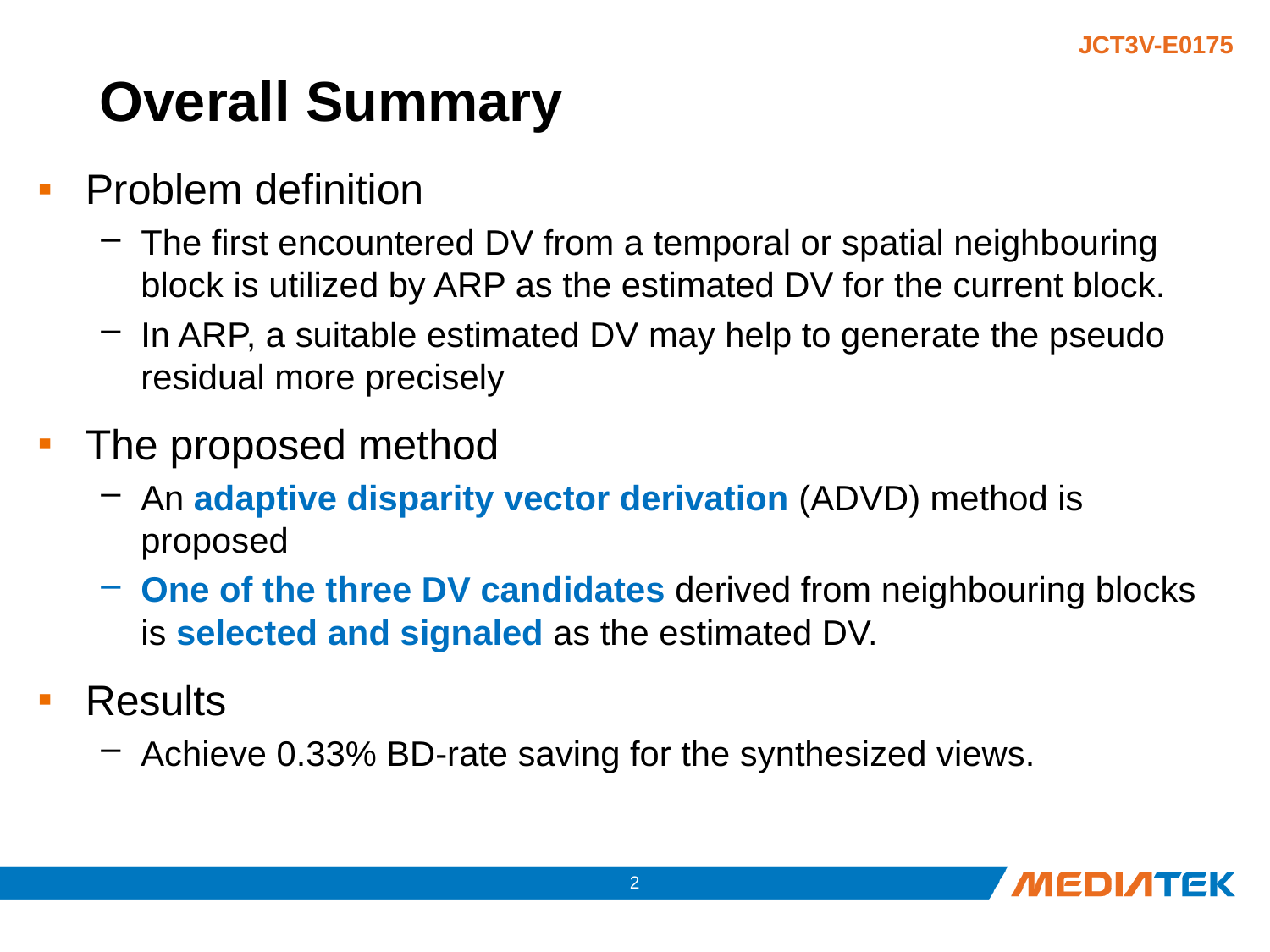

# Overall Summary
Problem definition
The first encountered DV from a temporal or spatial neighbouring block is utilized by ARP as the estimated DV for the current block.
In ARP, a suitable estimated DV may help to generate the pseudo residual more precisely
The proposed method
An adaptive disparity vector derivation (ADVD) method is proposed
One of the three DV candidates derived from neighbouring blocks is selected and signaled as the estimated DV.
Results
Achieve 0.33% BD-rate saving for the synthesized views.
2